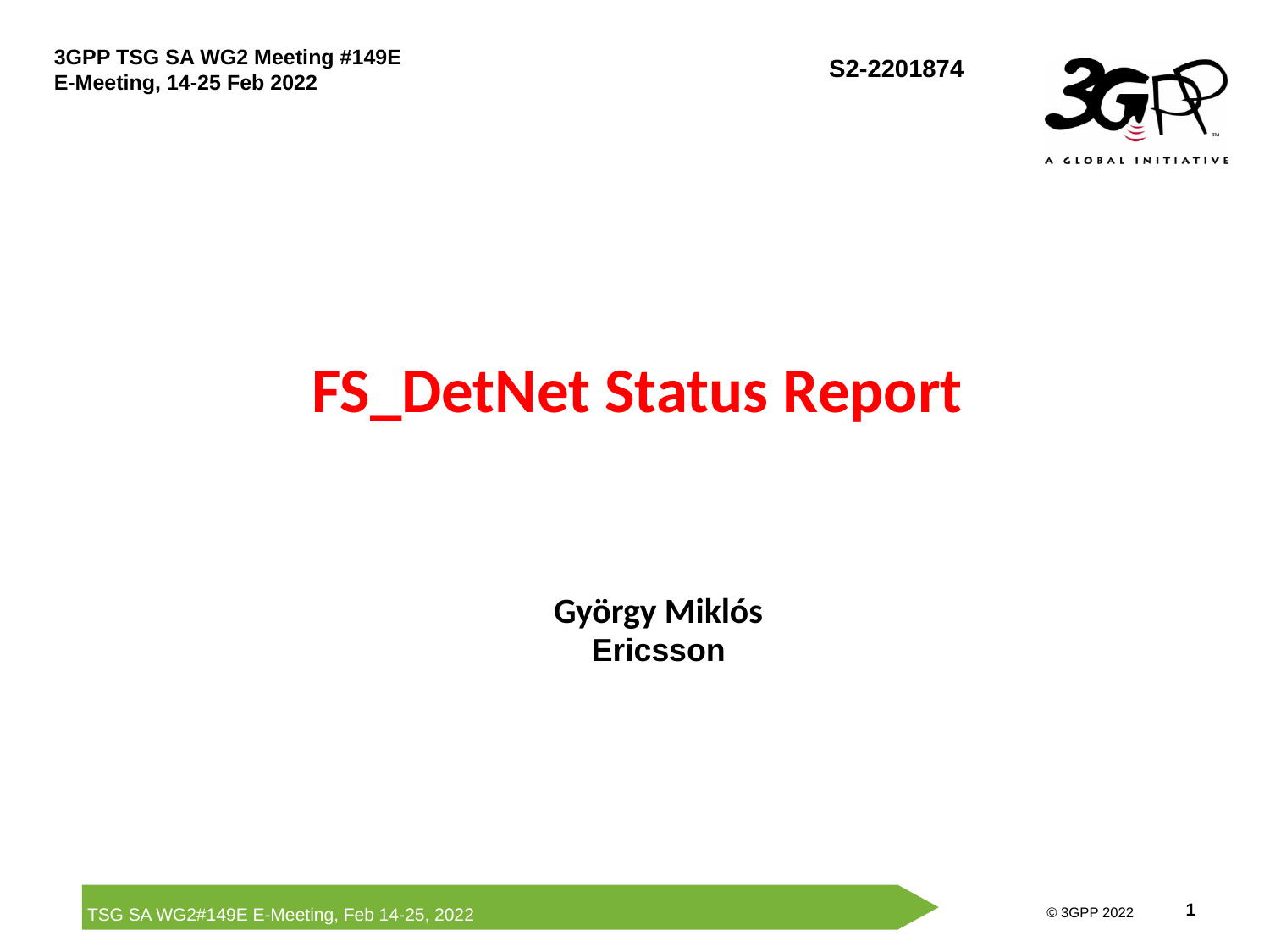

# FS_DetNet Status Report
György Miklós
Ericsson